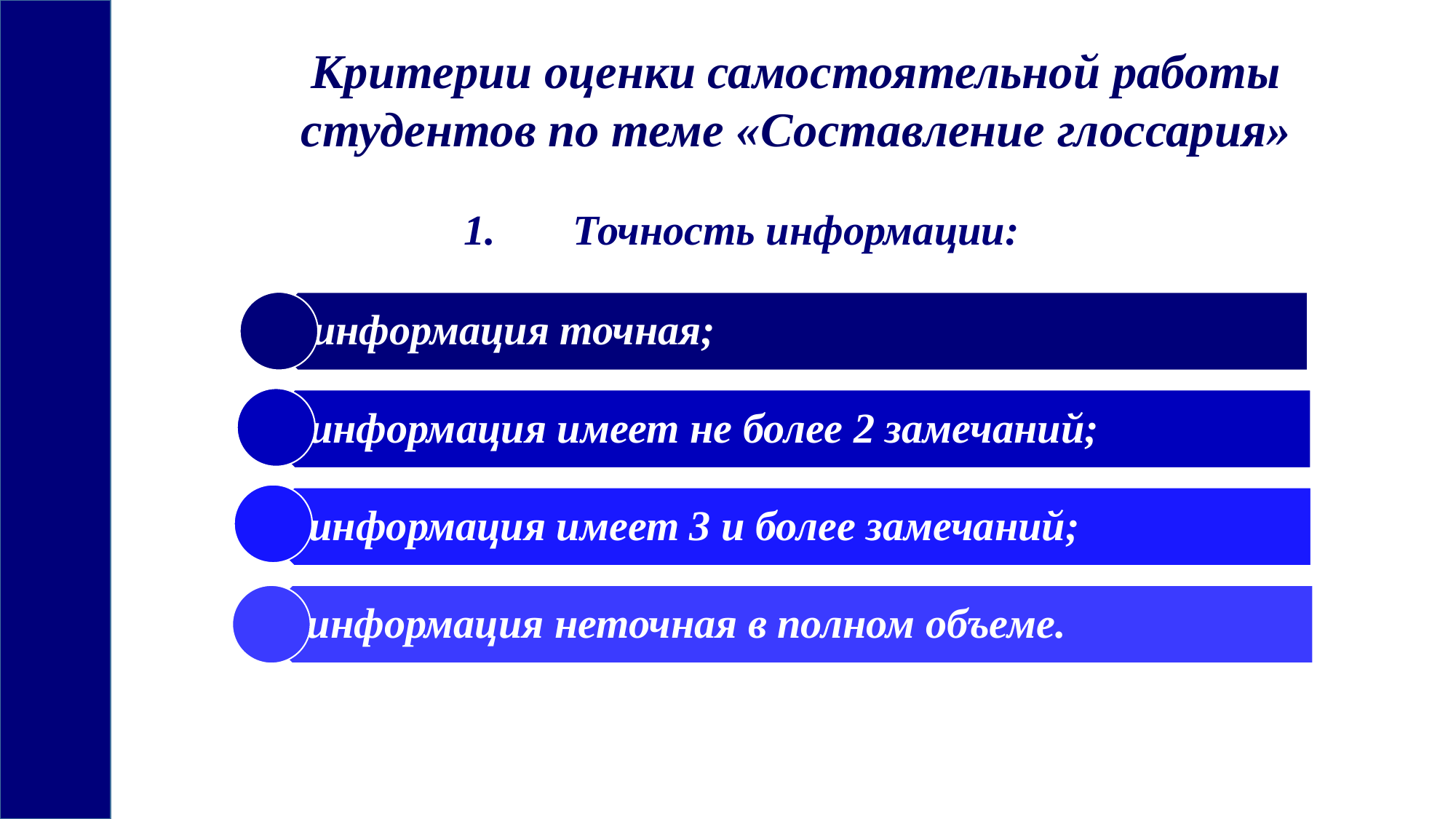

Критерии оценки самостоятельной работы студентов по теме «Составление глоссария»
1.	Точность информации:
 информация точная;
 информация имеет не более 2 замечаний;
 информация имеет 3 и более замечаний;
 информация неточная в полном объеме.